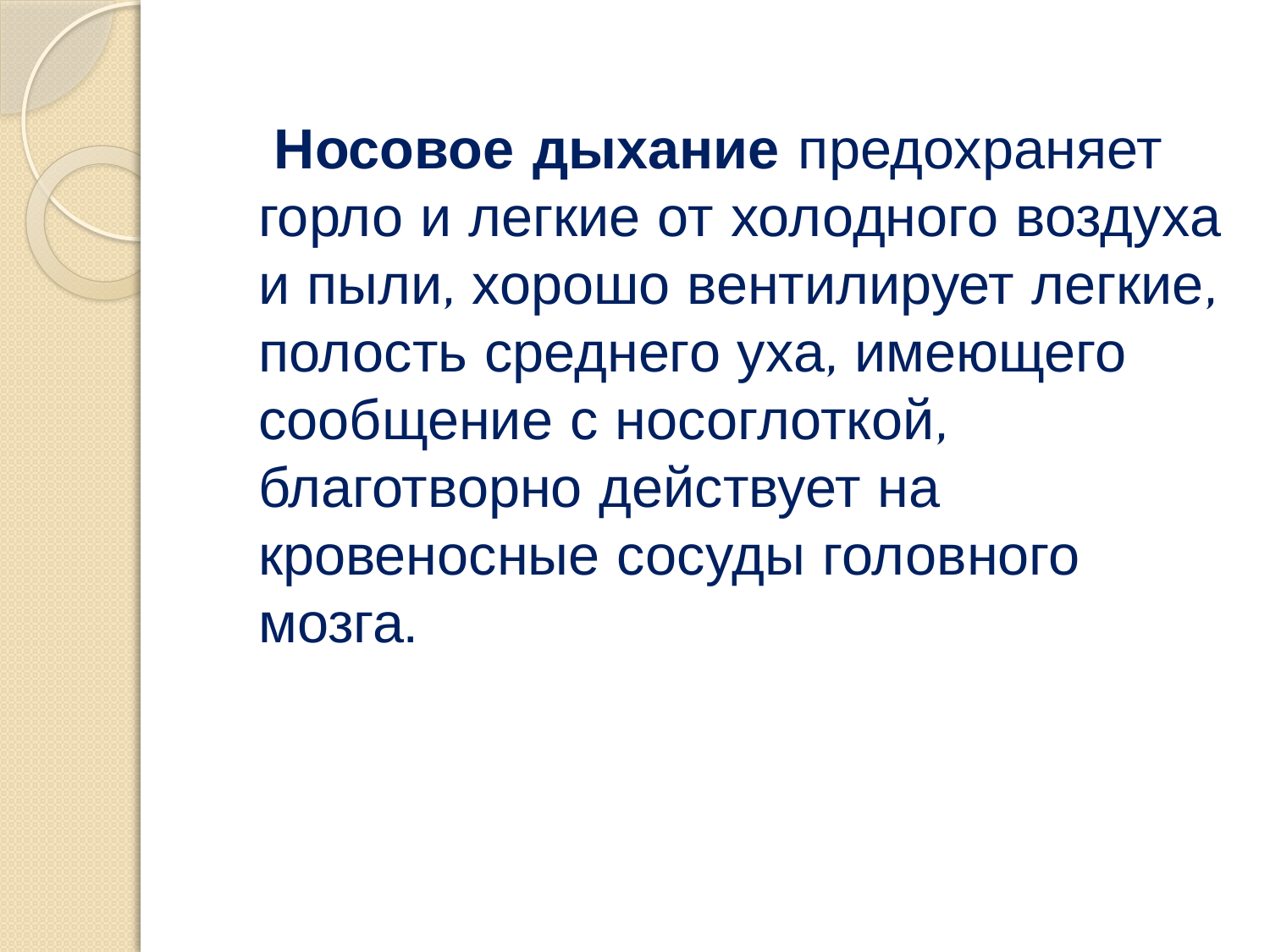

Носовое дыхание предохраняет горло и легкие от холодного воздуха и пыли, хорошо вентилирует легкие, полость среднего уха, имеющего сообщение с носоглоткой, благотворно действует на кровеносные сосуды головного мозга.